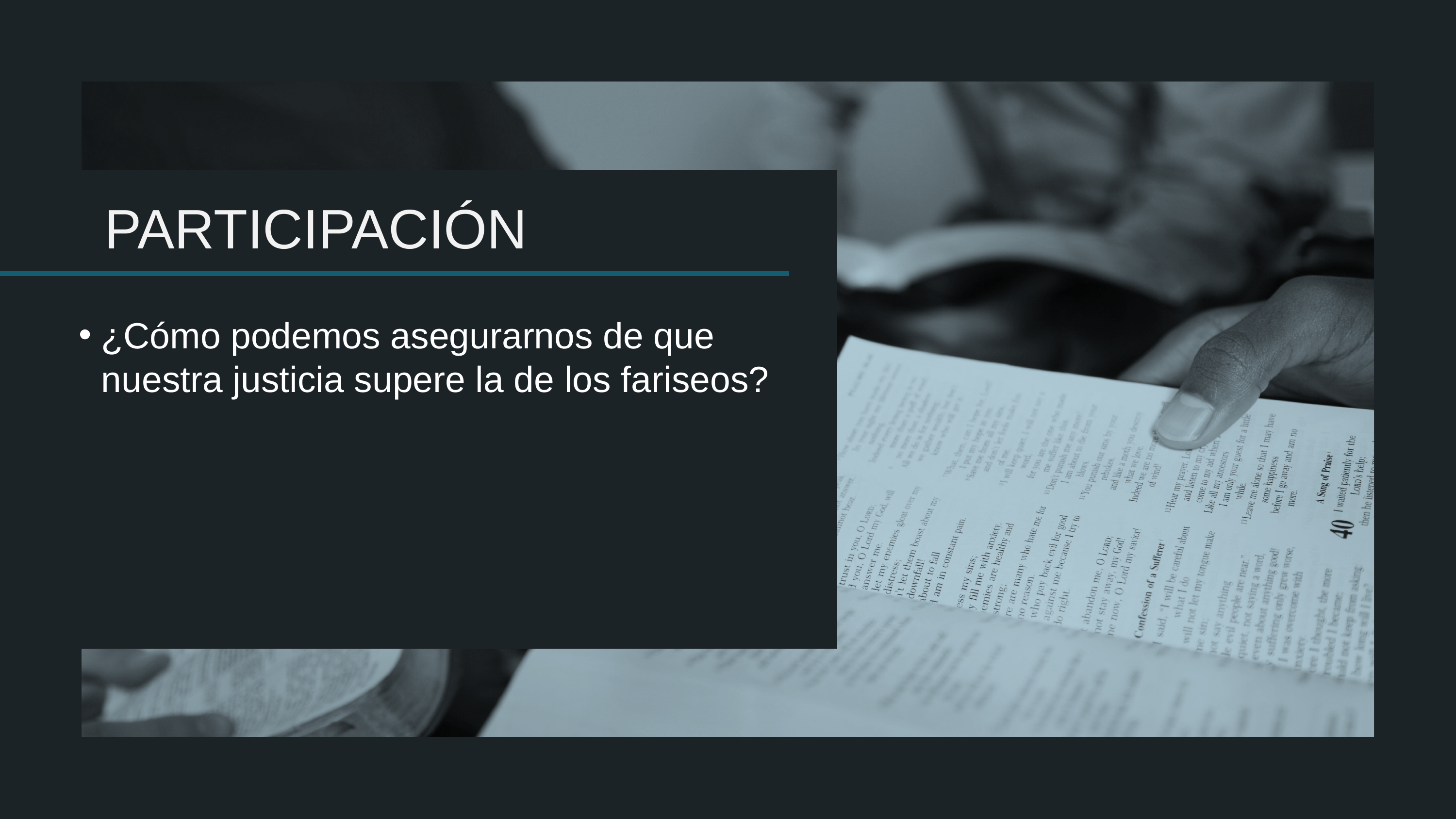

¿Cómo podemos asegurarnos de que nuestra justicia supere la de los fariseos?